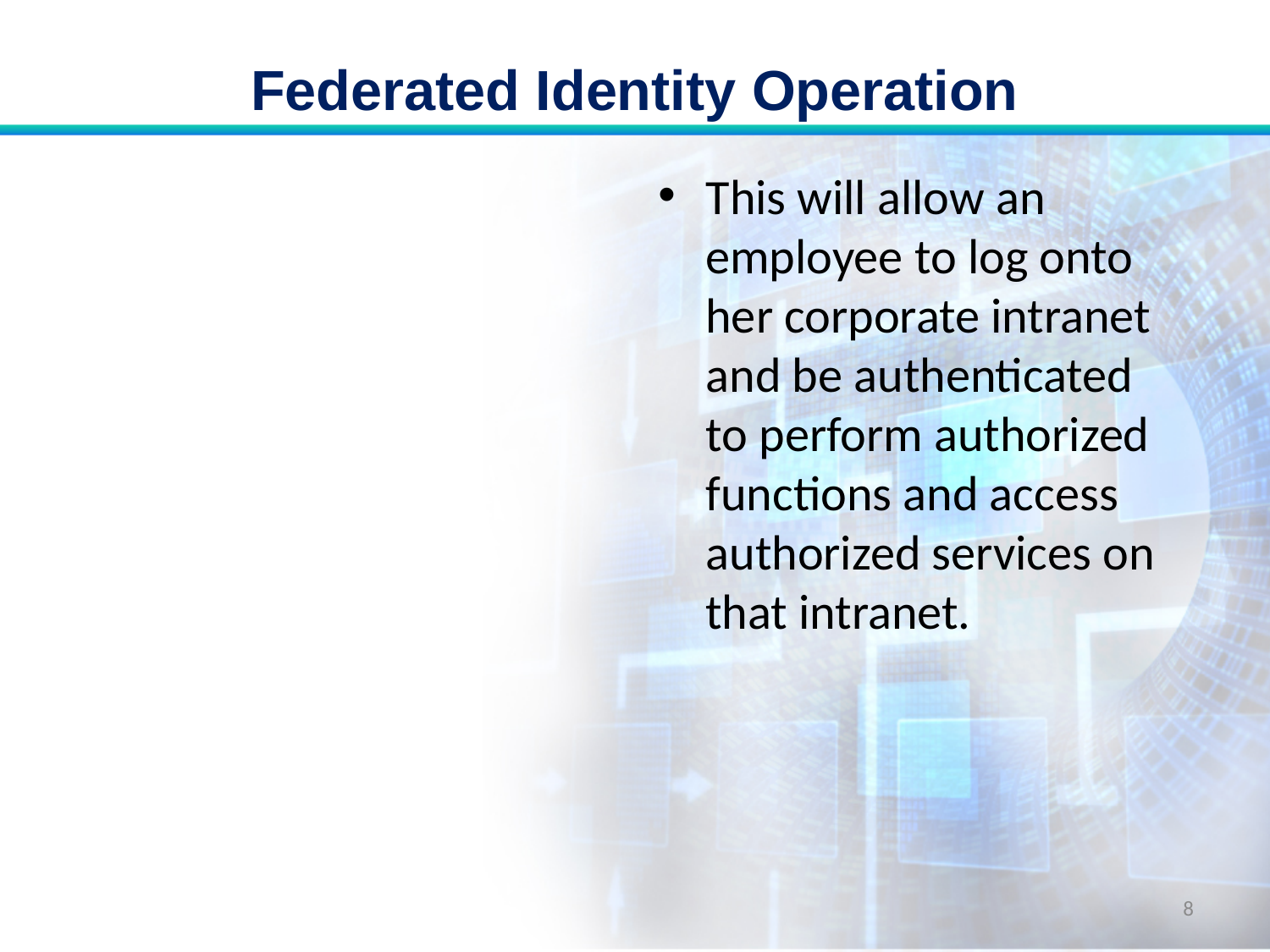

# Federated Identity Operation
This will allow an employee to log onto her corporate intranet and be authenticated to perform authorized functions and access authorized services on that intranet.
8